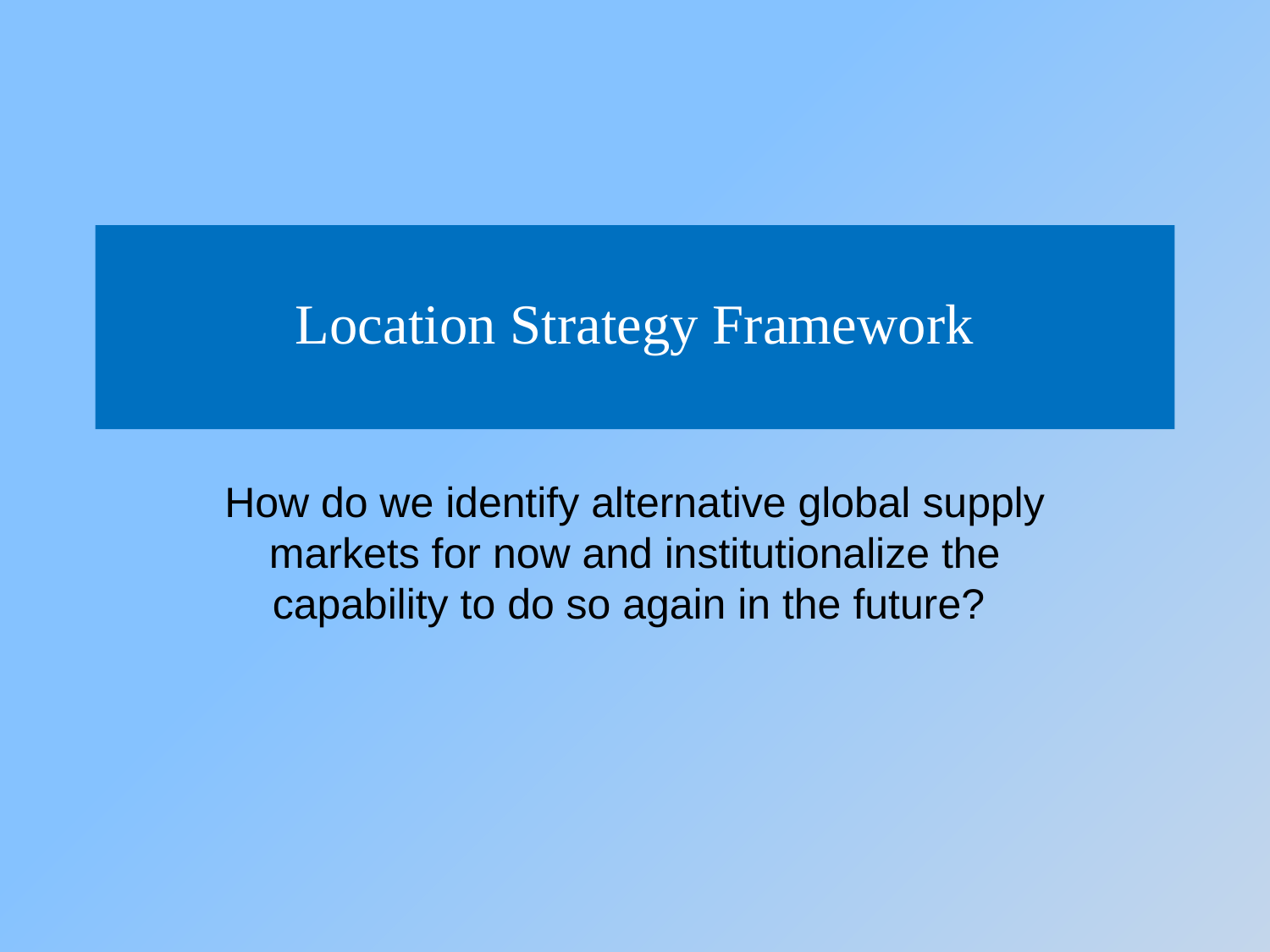

# Location Strategy Framework
How do we identify alternative global supply markets for now and institutionalize the capability to do so again in the future?